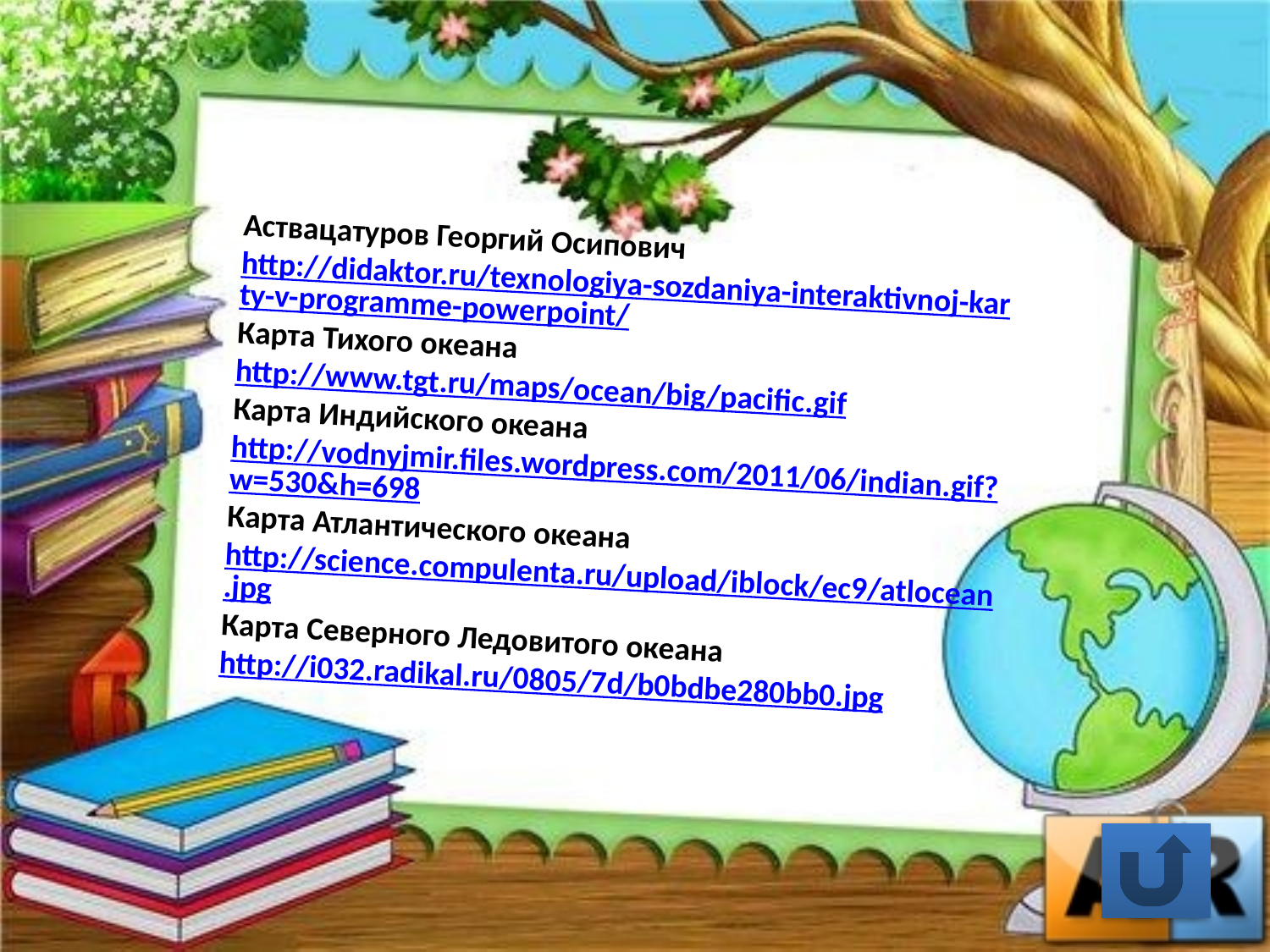

Аствацатуров Георгий Осипович http://didaktor.ru/texnologiya-sozdaniya-interaktivnoj-karty-v-programme-powerpoint/
Карта Тихого океана http://www.tgt.ru/maps/ocean/big/pacific.gif
Карта Индийского океана http://vodnyjmir.files.wordpress.com/2011/06/indian.gif?w=530&h=698
Карта Атлантического океана http://science.compulenta.ru/upload/iblock/ec9/atlocean.jpg
Карта Северного Ледовитого океана http://i032.radikal.ru/0805/7d/b0bdbe280bb0.jpg